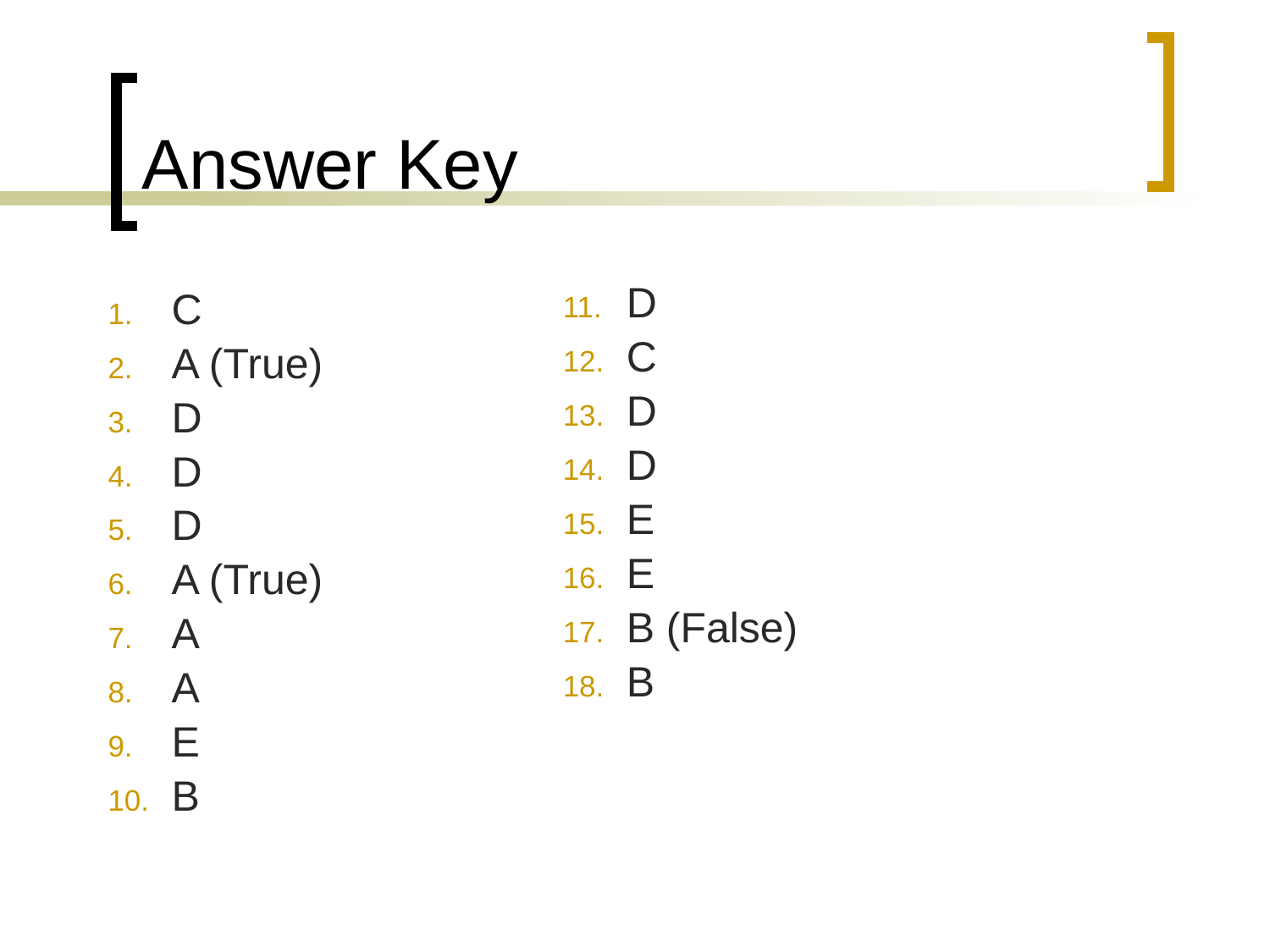

# Answer Key

C
A (True)
D
D
D
A (True)
A
A
E
B

D
C
D
D
E
E
B (False)
B